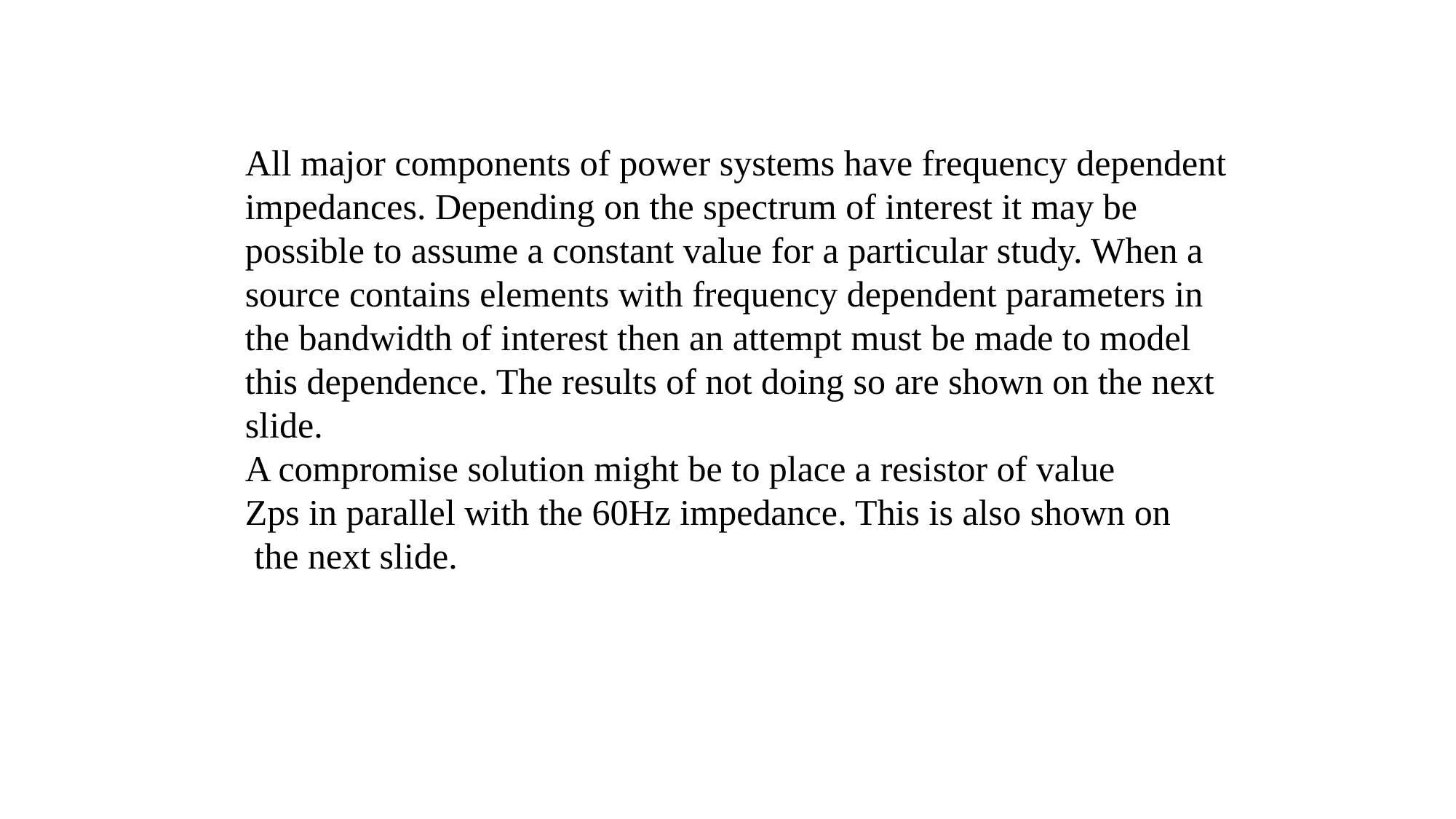

All major components of power systems have frequency dependent
impedances. Depending on the spectrum of interest it may be
possible to assume a constant value for a particular study. When a
source contains elements with frequency dependent parameters in
the bandwidth of interest then an attempt must be made to model
this dependence. The results of not doing so are shown on the next
slide.
A compromise solution might be to place a resistor of value
Zps in parallel with the 60Hz impedance. This is also shown on
 the next slide.